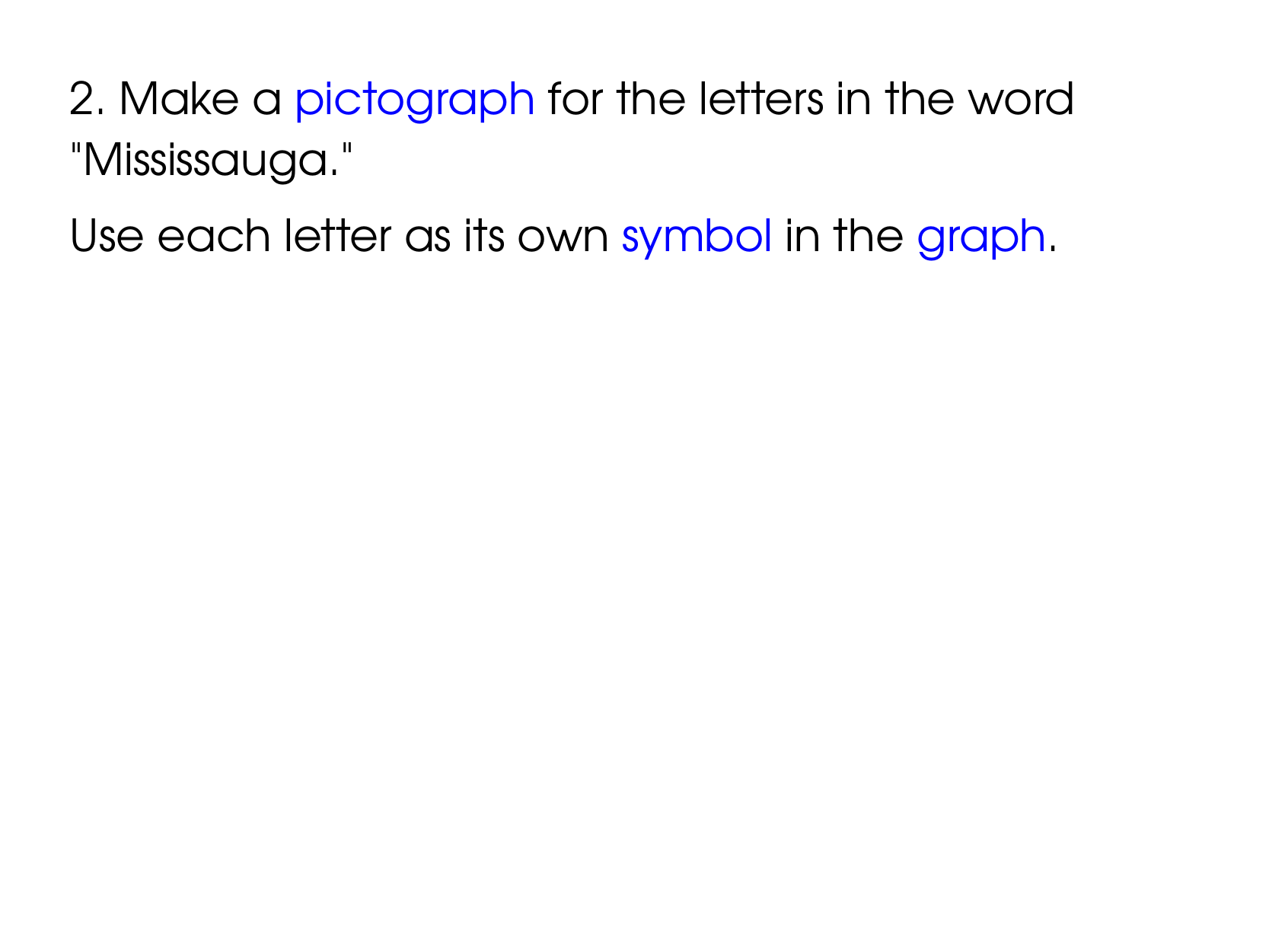

2. Make a pictograph for the letters in the word "Mississauga."
Use each letter as its own symbol in the graph.